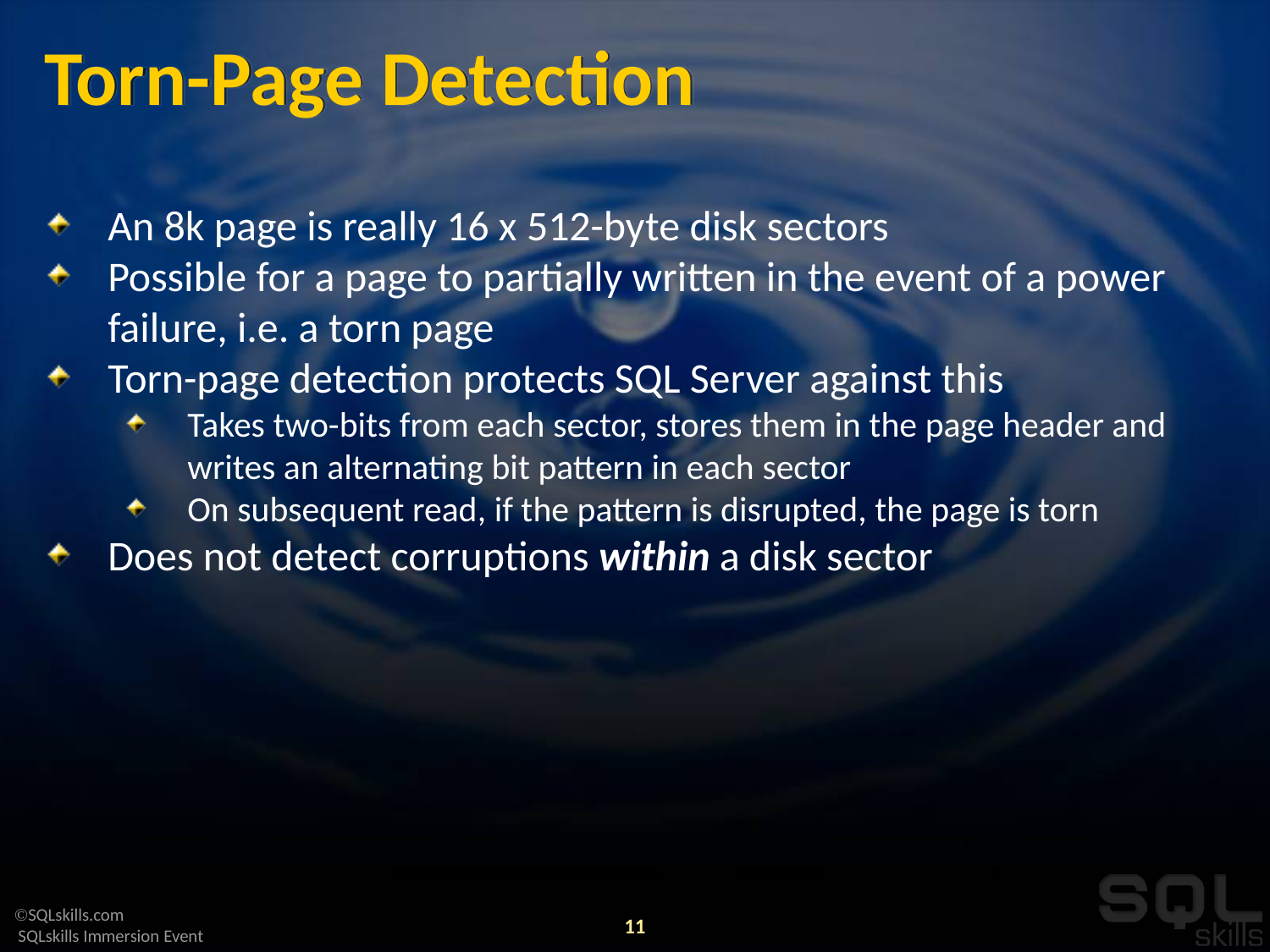

# Torn-Page Detection
An 8k page is really 16 x 512-byte disk sectors
Possible for a page to partially written in the event of a power failure, i.e. a torn page
Torn-page detection protects SQL Server against this
Takes two-bits from each sector, stores them in the page header and writes an alternating bit pattern in each sector
On subsequent read, if the pattern is disrupted, the page is torn
Does not detect corruptions within a disk sector
11